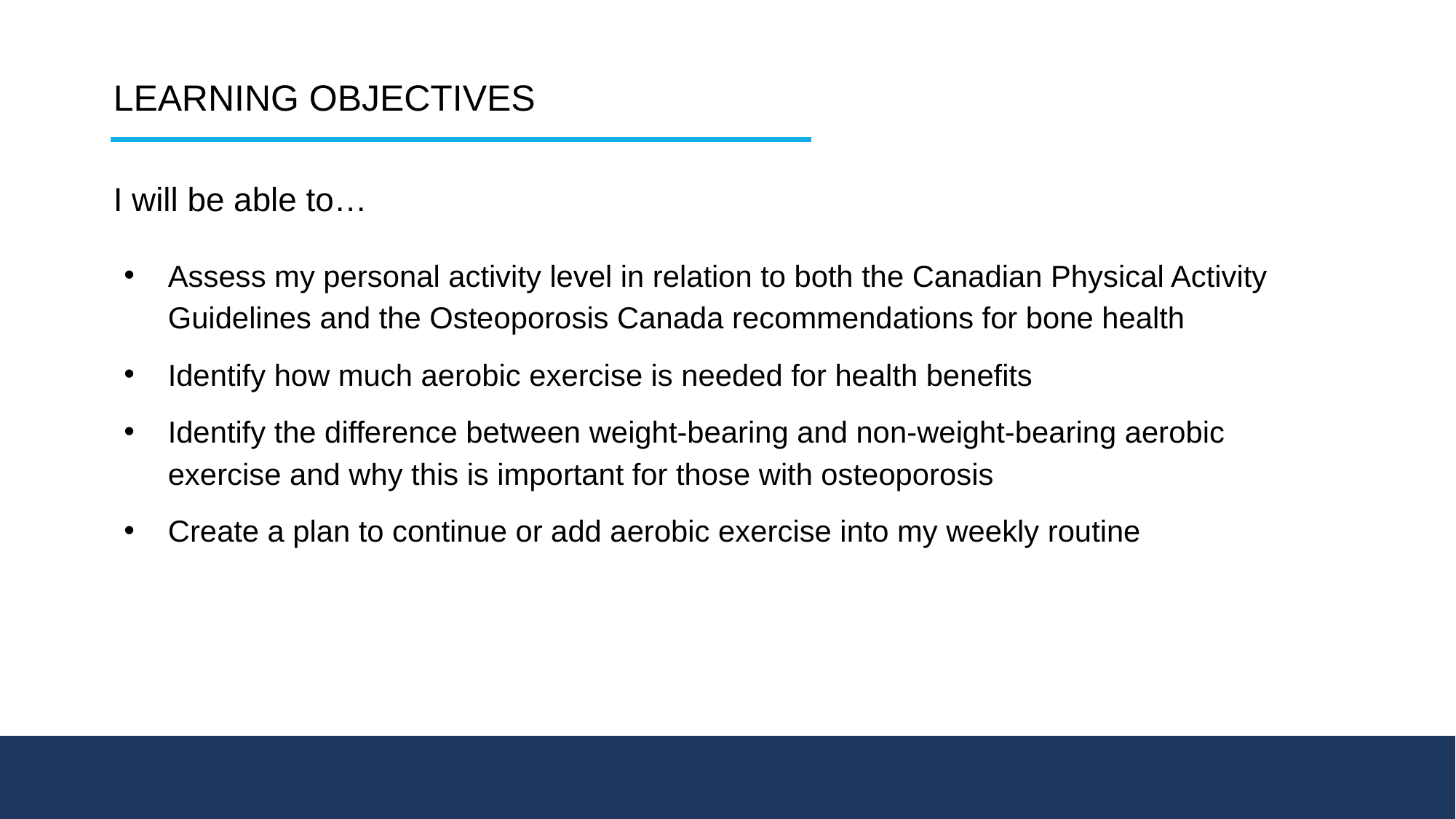

# Learning Objectives
I will be able to…

Assess my personal activity level in relation to both the Canadian Physical Activity Guidelines and the Osteoporosis Canada recommendations for bone health
Identify how much aerobic exercise is needed for health benefits
Identify the difference between weight-bearing and non-weight-bearing aerobic exercise and why this is important for those with osteoporosis
Create a plan to continue or add aerobic exercise into my weekly routine